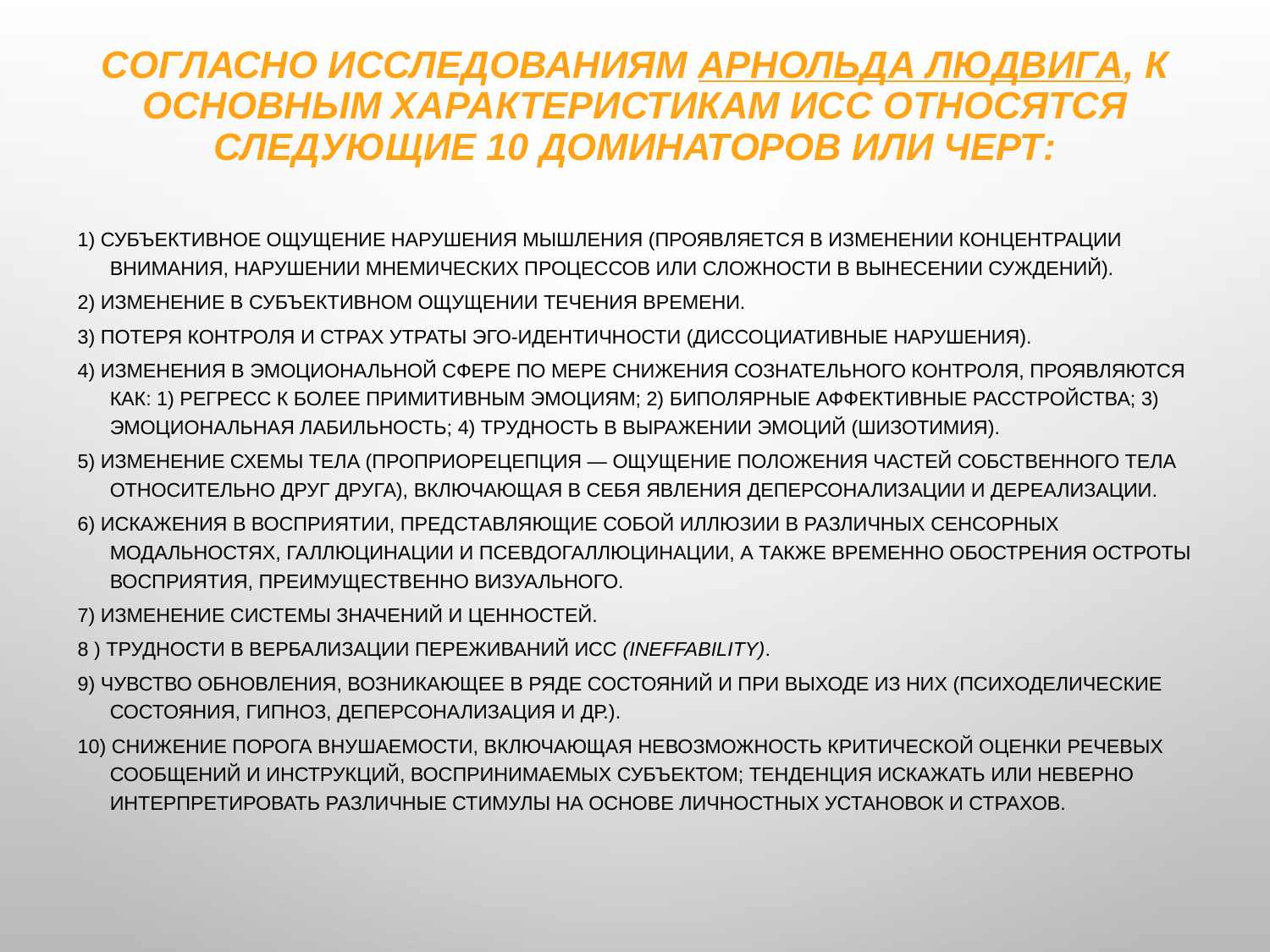

# Согласно исследованиям Арнольда Людвига, к основным характеристикам ИСС относятся следующие 10 доминаторов или черт:
1) Субъективное ощущение нарушения мышления (проявляется в изменении концентрации внимания, нарушении мнемических процессов или сложности в вынесении суждений).
2) Изменение в субъективном ощущении течения времени.
3) Потеря контроля и страх утраты эго-идентичности (диссоциативные нарушения).
4) Изменения в эмоциональной сфере по мере снижения сознательного контроля, проявляются как: 1) регресс к более примитивным эмоциям; 2) биполярные аффективные расстройства; 3) эмоциональная лабильность; 4) трудность в выражении эмоций (шизотимия).
5) Изменение схемы тела (проприорецепция — ощущение положения частей собственного тела относительно друг друга), включающая в себя явления деперсонализации и дереализации.
6) Искажения в восприятии, представляющие собой иллюзии в различных сенсорных модальностях, галлюцинации и псевдогаллюцинации, а также временно обострения остроты восприятия, преимущественно визуального.
7) Изменение системы значений и ценностей.
8 ) Трудности в вербализации переживаний ИСС (ineffability).
9) Чувство обновления, возникающее в ряде состояний и при выходе из них (психоделические состояния, гипноз, деперсонализация и др.).
10) Снижение порога внушаемости, включающая невозможность критической оценки речевых сообщений и инструкций, воспринимаемых субъектом; тенденция искажать или неверно интерпретировать различные стимулы на основе личностных установок и страхов.